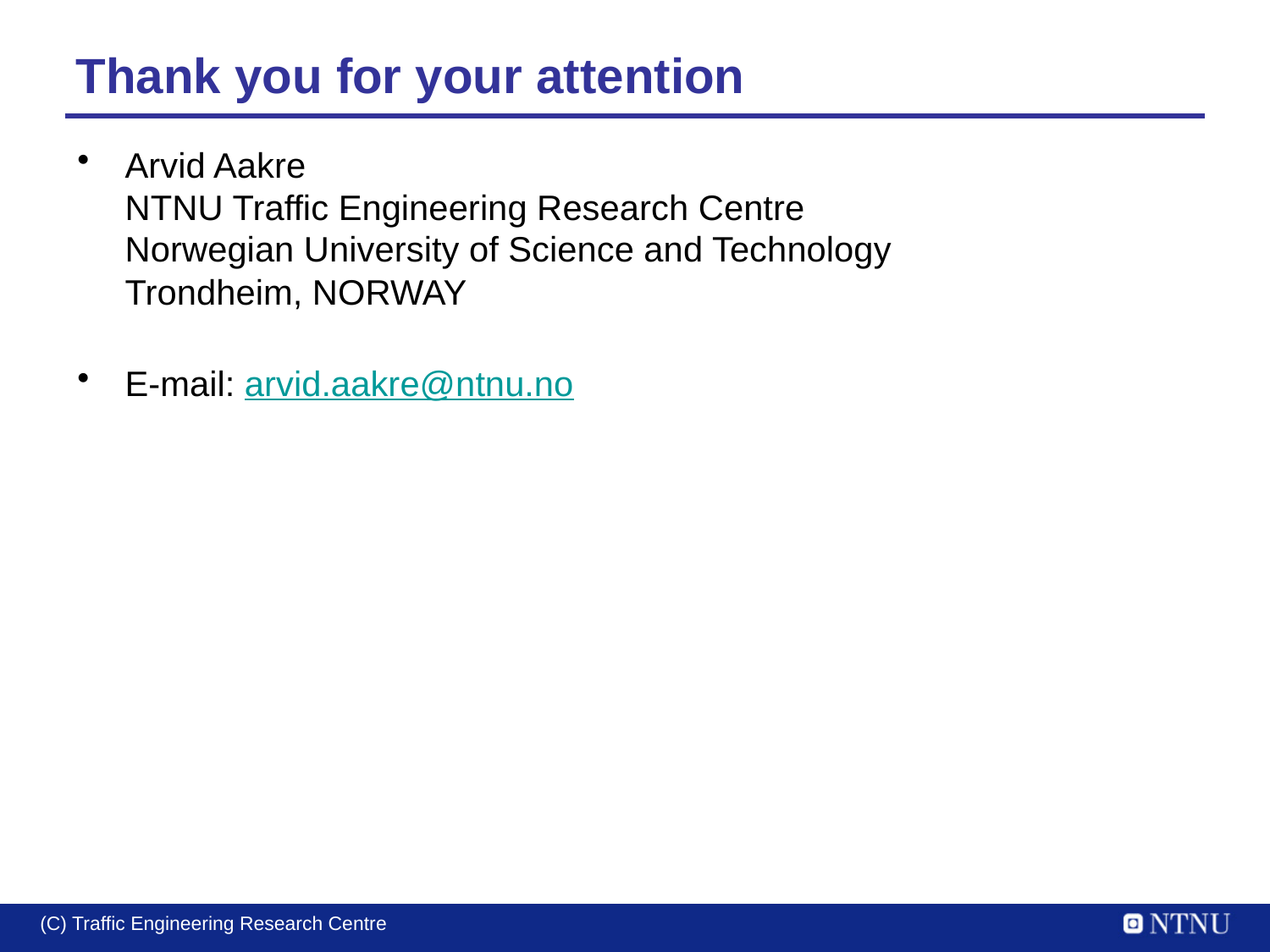

# Thank you for your attention
Arvid Aakre
NTNU Traffic Engineering Research Centre
Norwegian University of Science and Technology
Trondheim, NORWAY
E-mail: arvid.aakre@ntnu.no